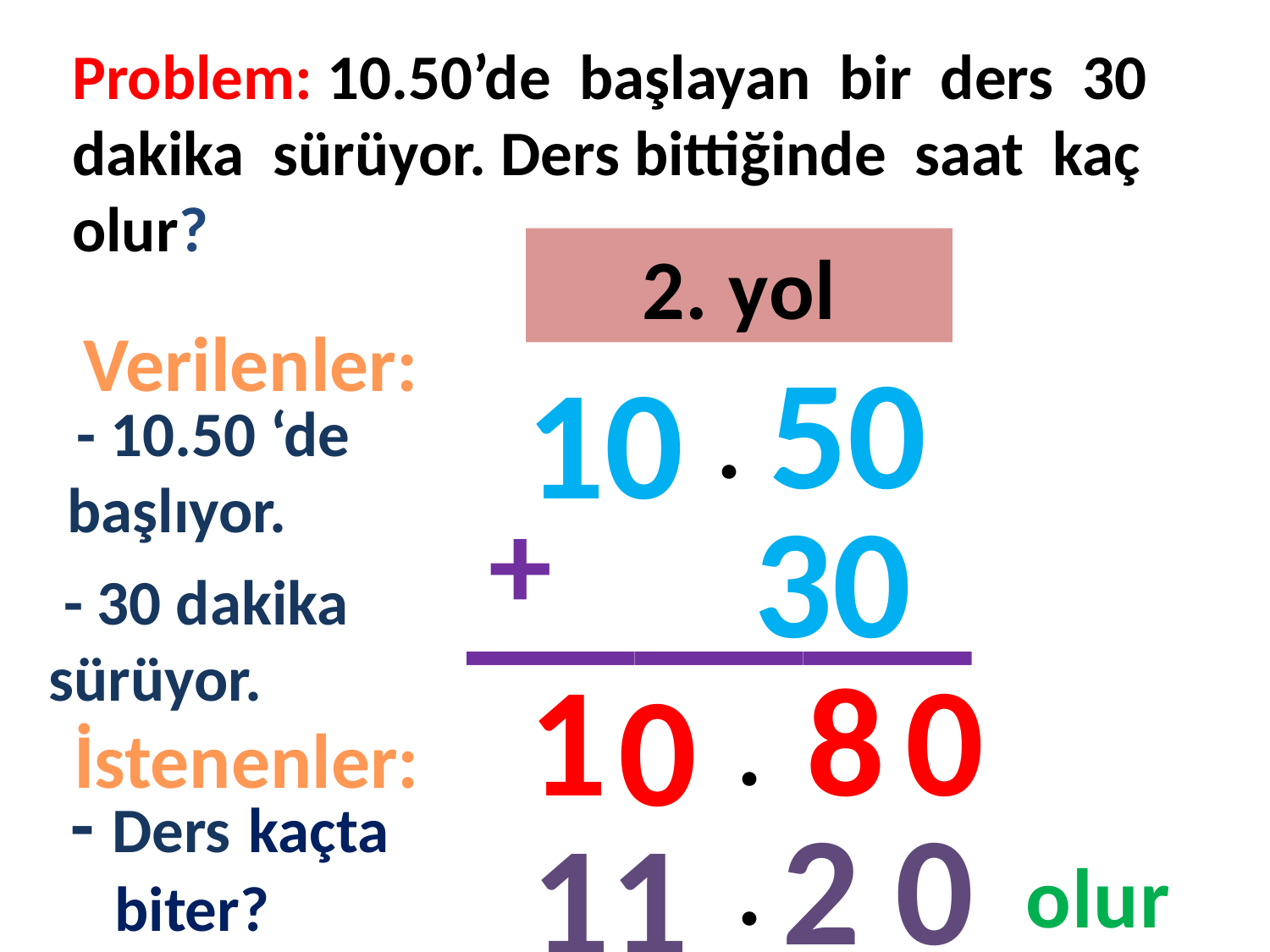

Problem: 10.50’de  başlayan  bir  ders  30 dakika  sürüyor. Ders bittiğinde  saat  kaç olur?
2. yol
#
Verilenler:

50
10
.
- 10.50 ‘de başlıyor.

______
+
30

- 30 dakika  sürüyor.
1
8
0
0
.
İstenenler:
 - Ders kaçta  biter?
2 0
11
.
olur